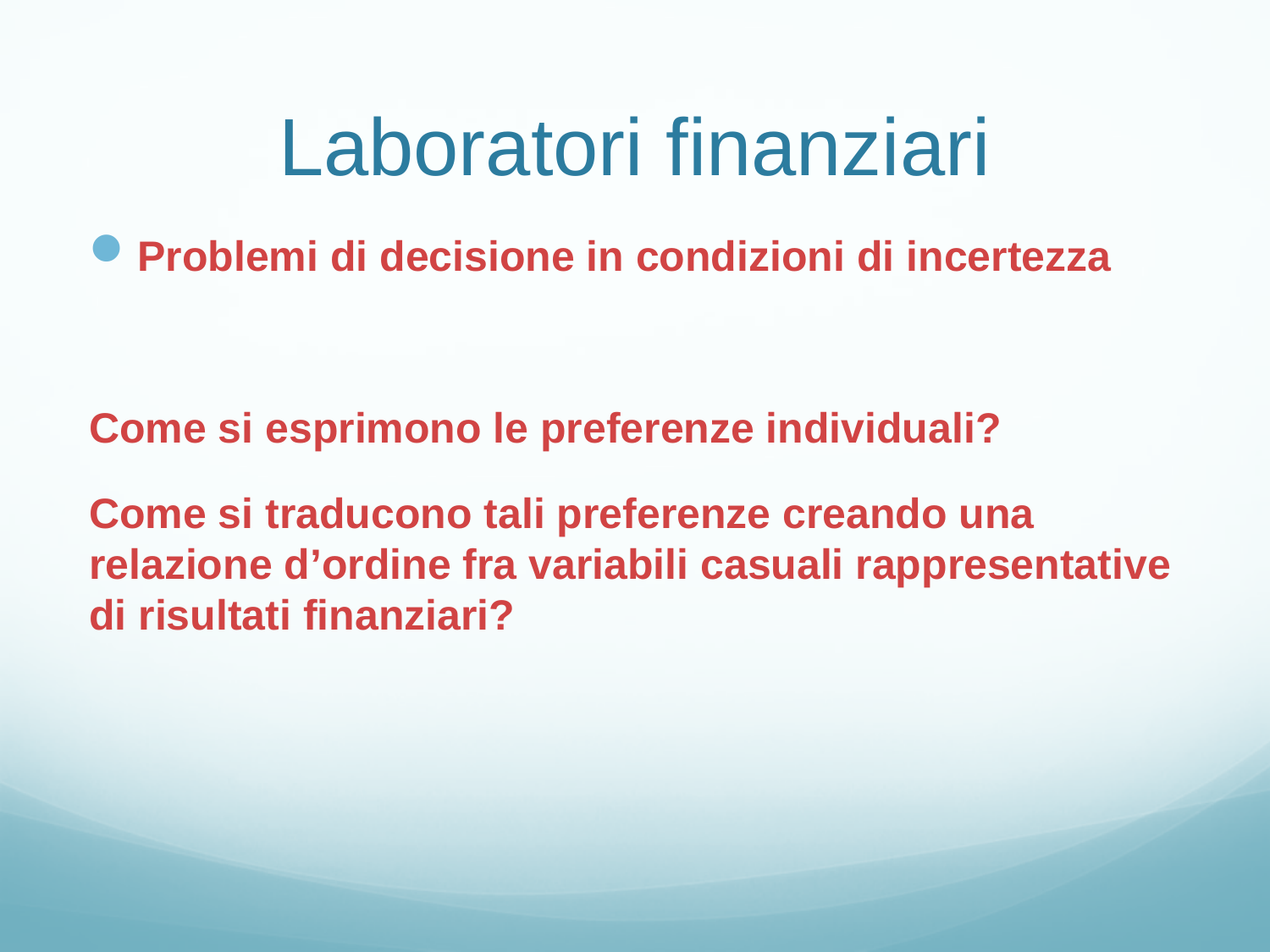

# Laboratori finanziari
Problemi di decisione in condizioni di incertezza

Come si esprimono le preferenze individuali?
Come si traducono tali preferenze creando una relazione d’ordine fra variabili casuali rappresentative di risultati finanziari?